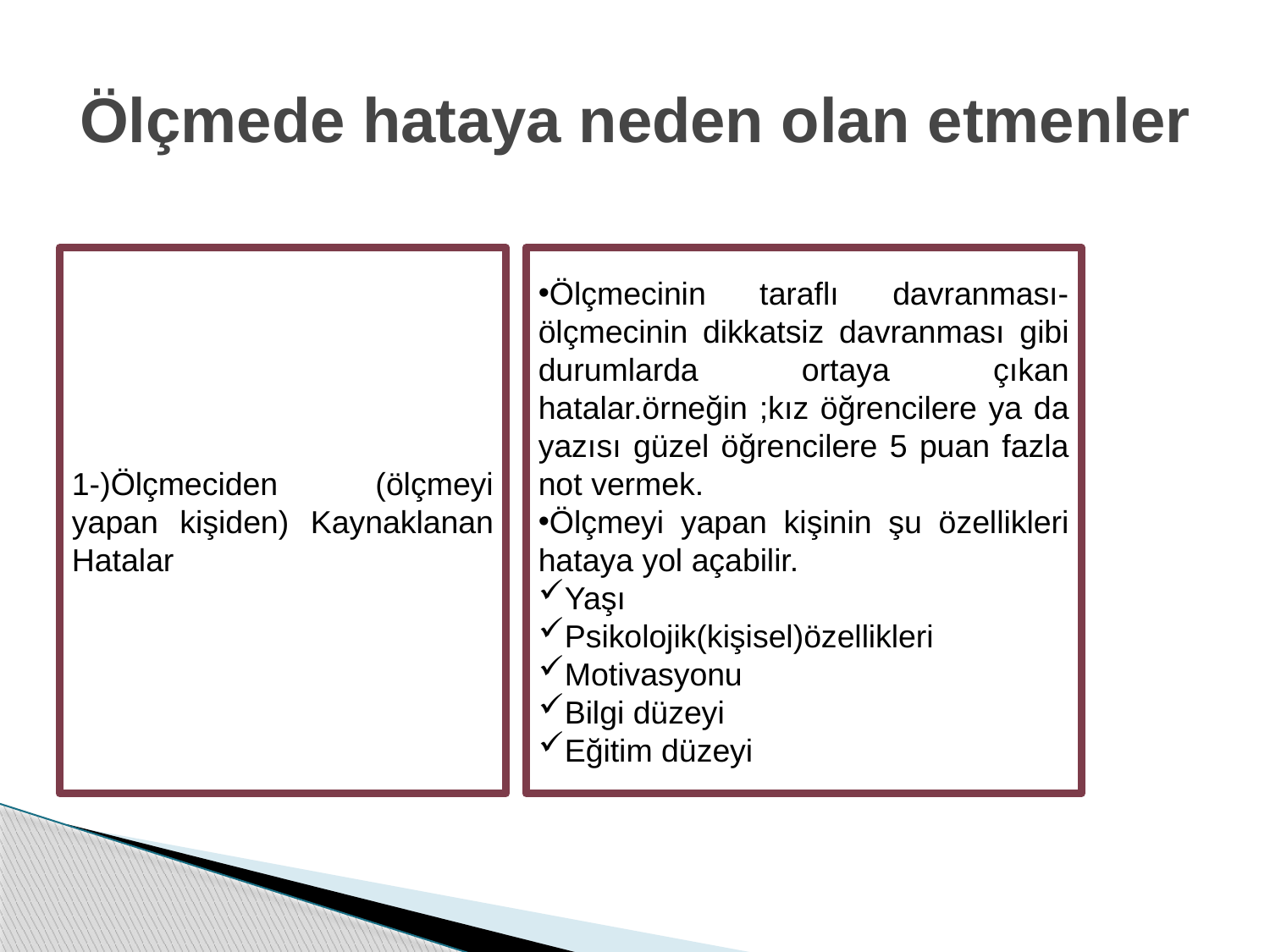

# Ölçmede hataya neden olan etmenler
1-)Ölçmeciden (ölçmeyi yapan kişiden) Kaynaklanan Hatalar
Ölçmecinin taraflı davranması-ölçmecinin dikkatsiz davranması gibi durumlarda ortaya çıkan hatalar.örneğin ;kız öğrencilere ya da yazısı güzel öğrencilere 5 puan fazla not vermek.
Ölçmeyi yapan kişinin şu özellikleri hataya yol açabilir.
Yaşı
Psikolojik(kişisel)özellikleri
Motivasyonu
Bilgi düzeyi
Eğitim düzeyi